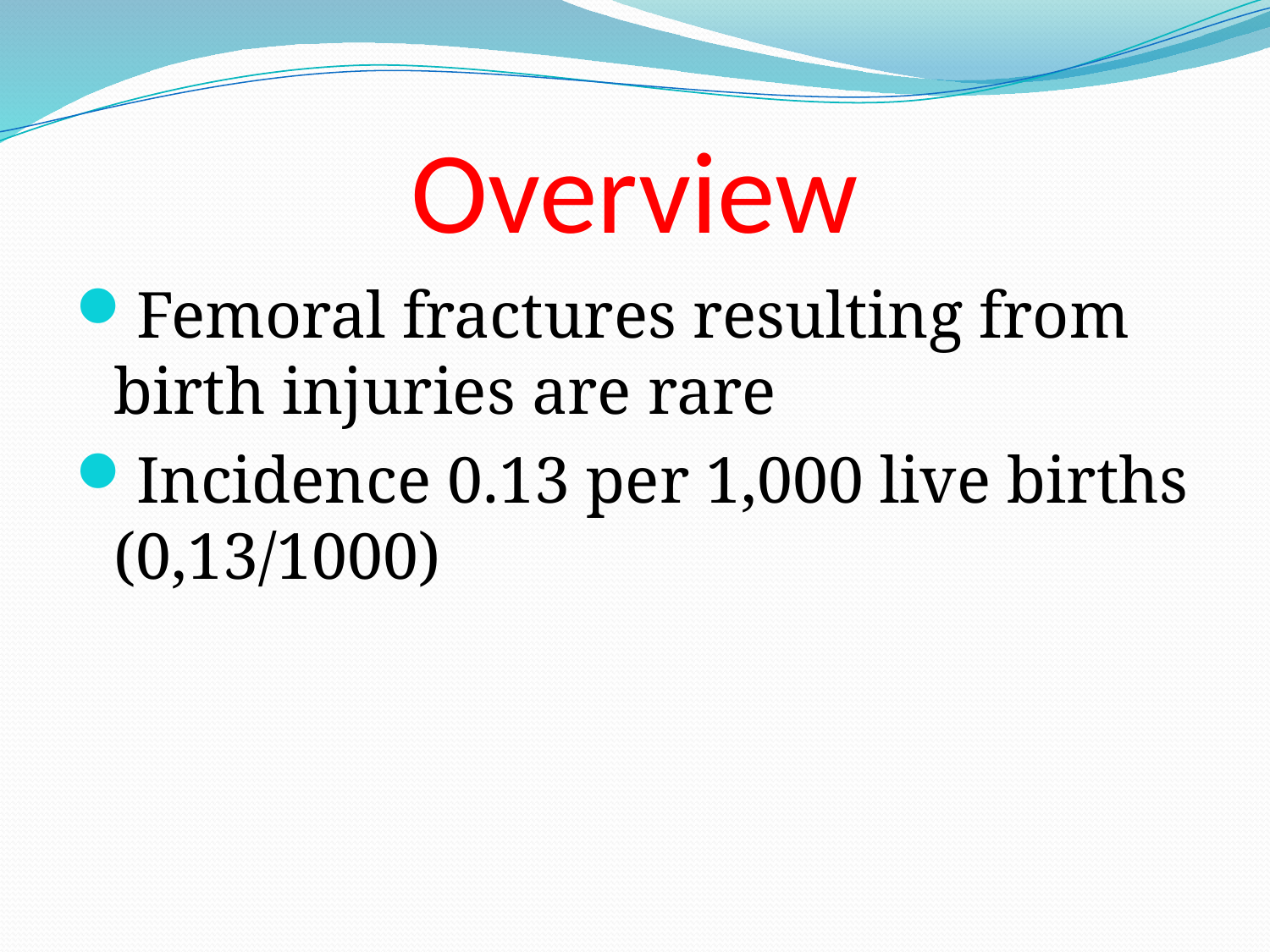

# Overview
Femoral fractures resulting from birth injuries are rare
Incidence 0.13 per 1,000 live births (0,13/1000)